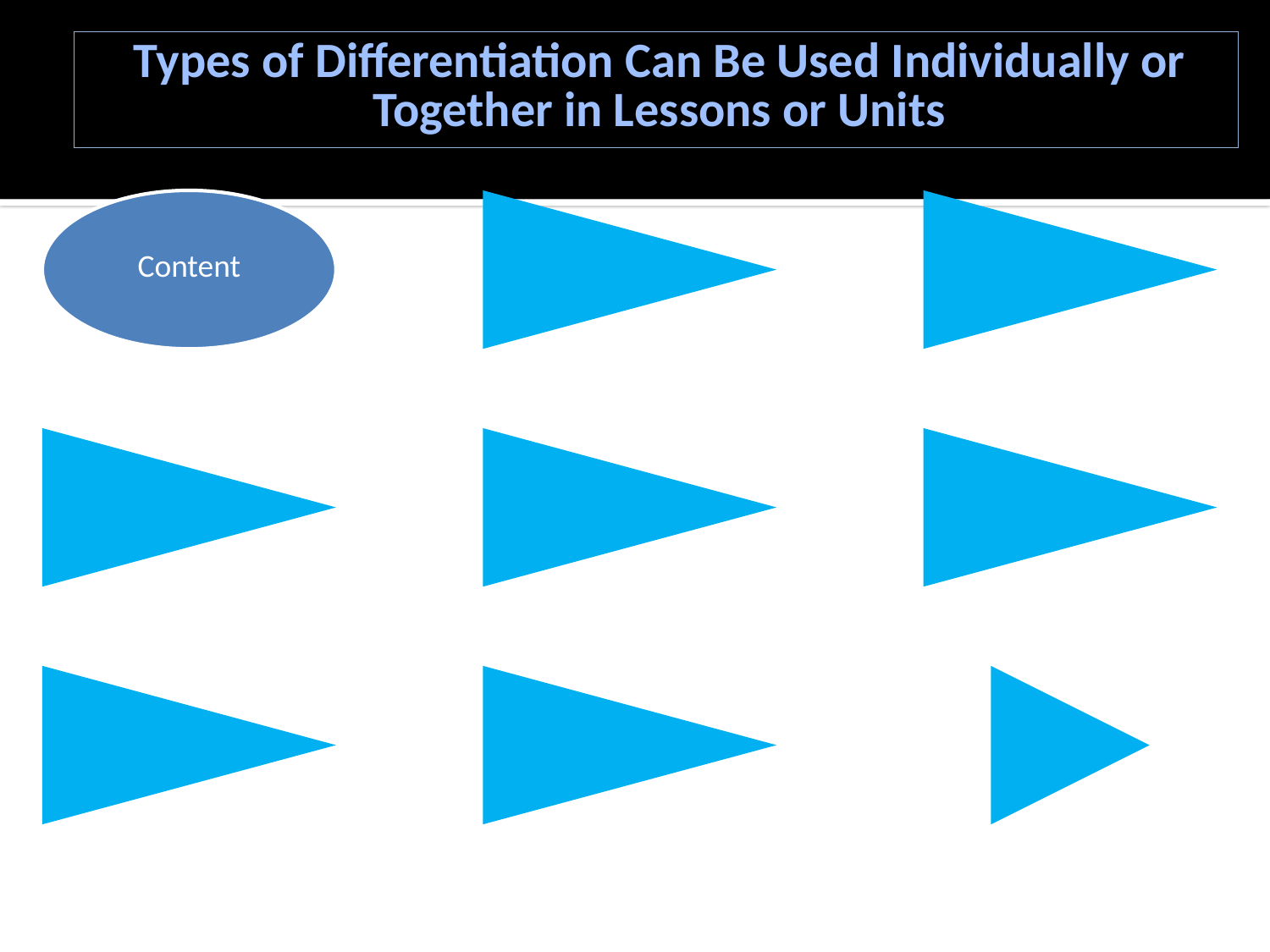

# Types of Differentiation Can Be Used Individually or Together in Lessons or Units
Content